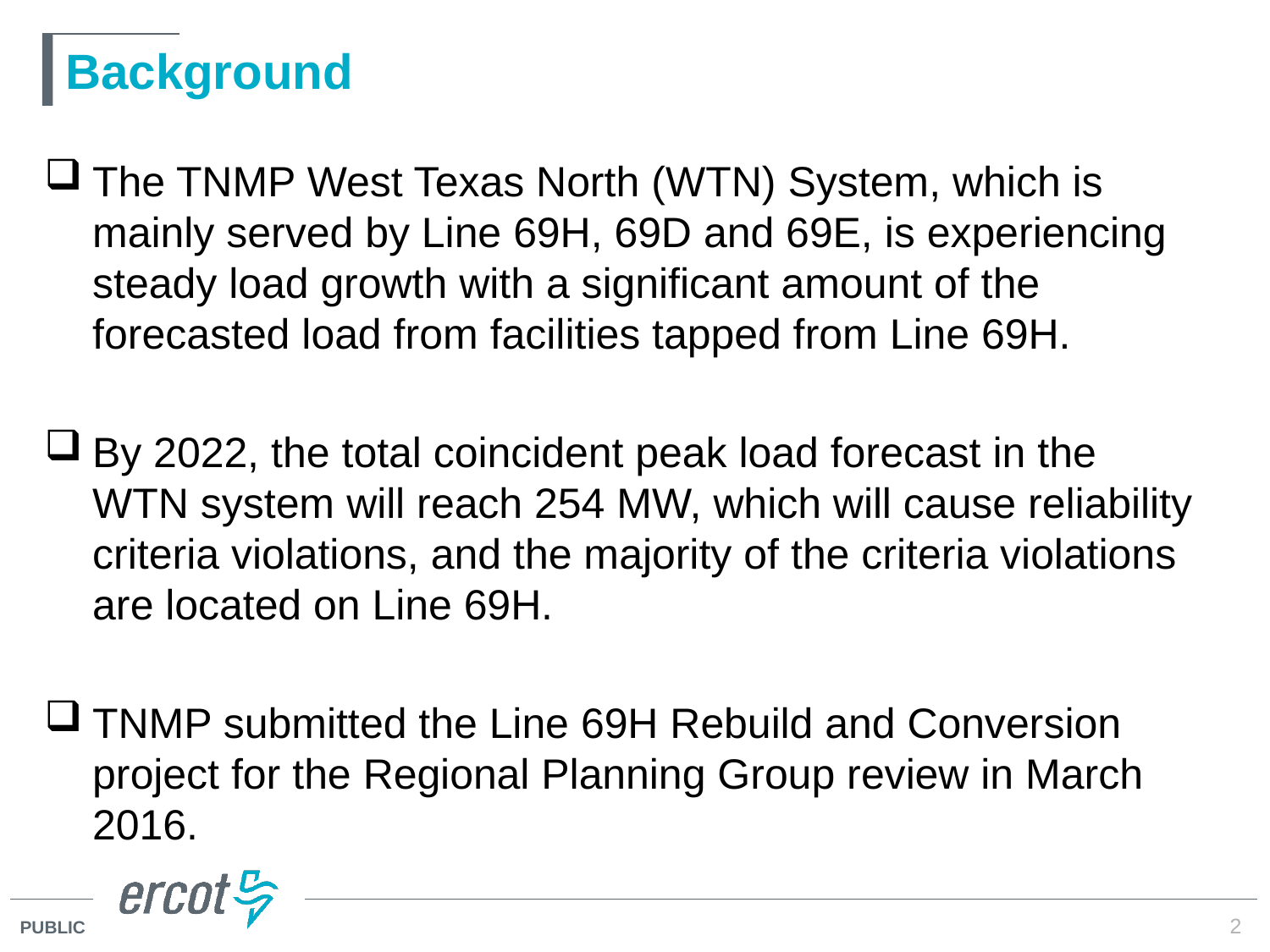

# Background
The TNMP West Texas North (WTN) System, which is mainly served by Line 69H, 69D and 69E, is experiencing steady load growth with a significant amount of the forecasted load from facilities tapped from Line 69H.

By 2022, the total coincident peak load forecast in the WTN system will reach 254 MW, which will cause reliability criteria violations, and the majority of the criteria violations are located on Line 69H.

TNMP submitted the Line 69H Rebuild and Conversion project for the Regional Planning Group review in March 2016.
2